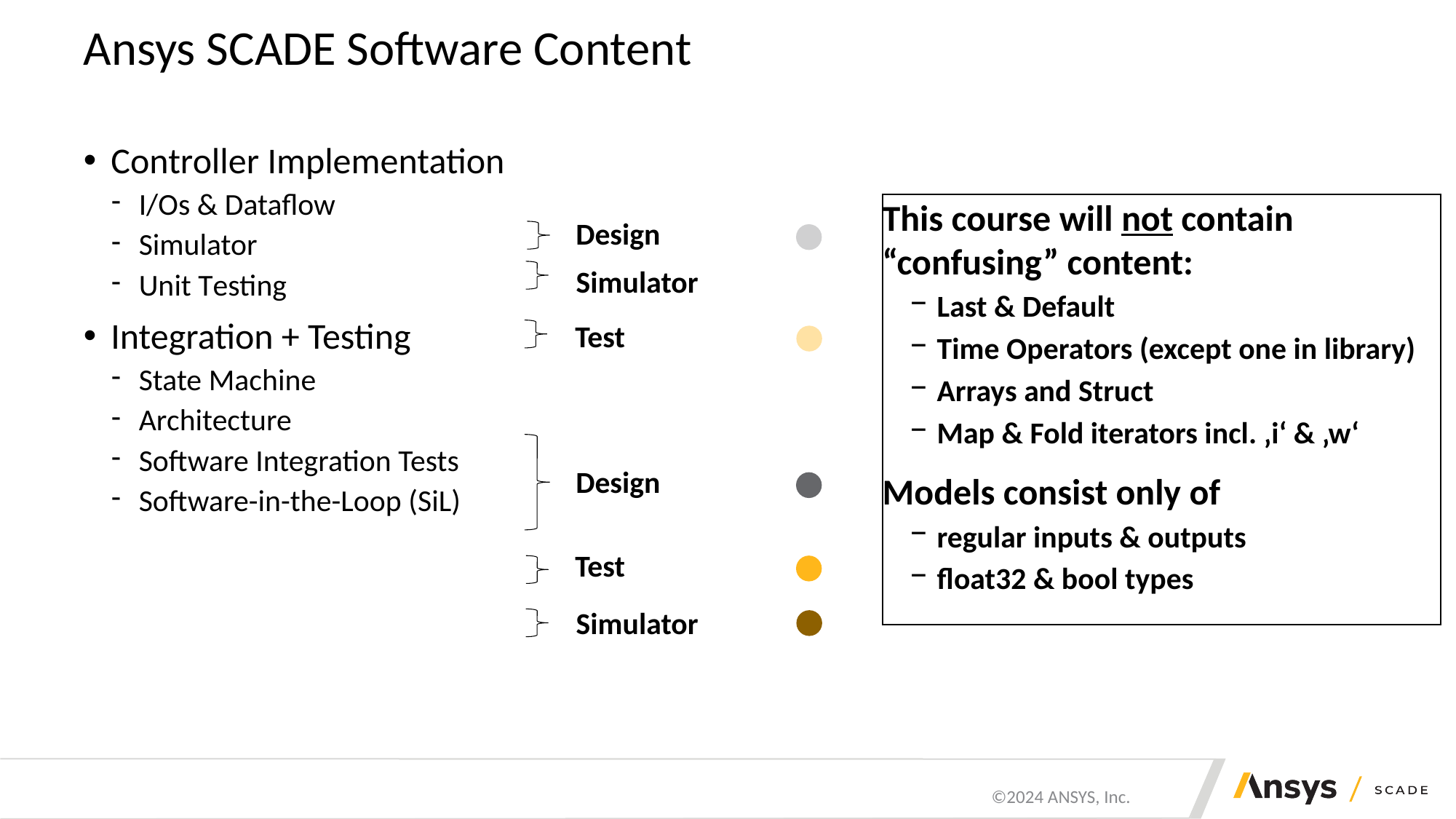

# Ansys SCADE Software Content
Controller Implementation
I/Os & Dataflow
Simulator
Unit Testing
Integration + Testing
State Machine
Architecture
Software Integration Tests
Software-in-the-Loop (SiL)

This course will not contain “confusing” content:
Last & Default
Time Operators (except one in library)
Arrays and Struct
Map & Fold iterators incl. ‚i‘ & ‚w‘
Models consist only of
regular inputs & outputs
float32 & bool types

Design

Simulator

Test

Design

Test

Simulator